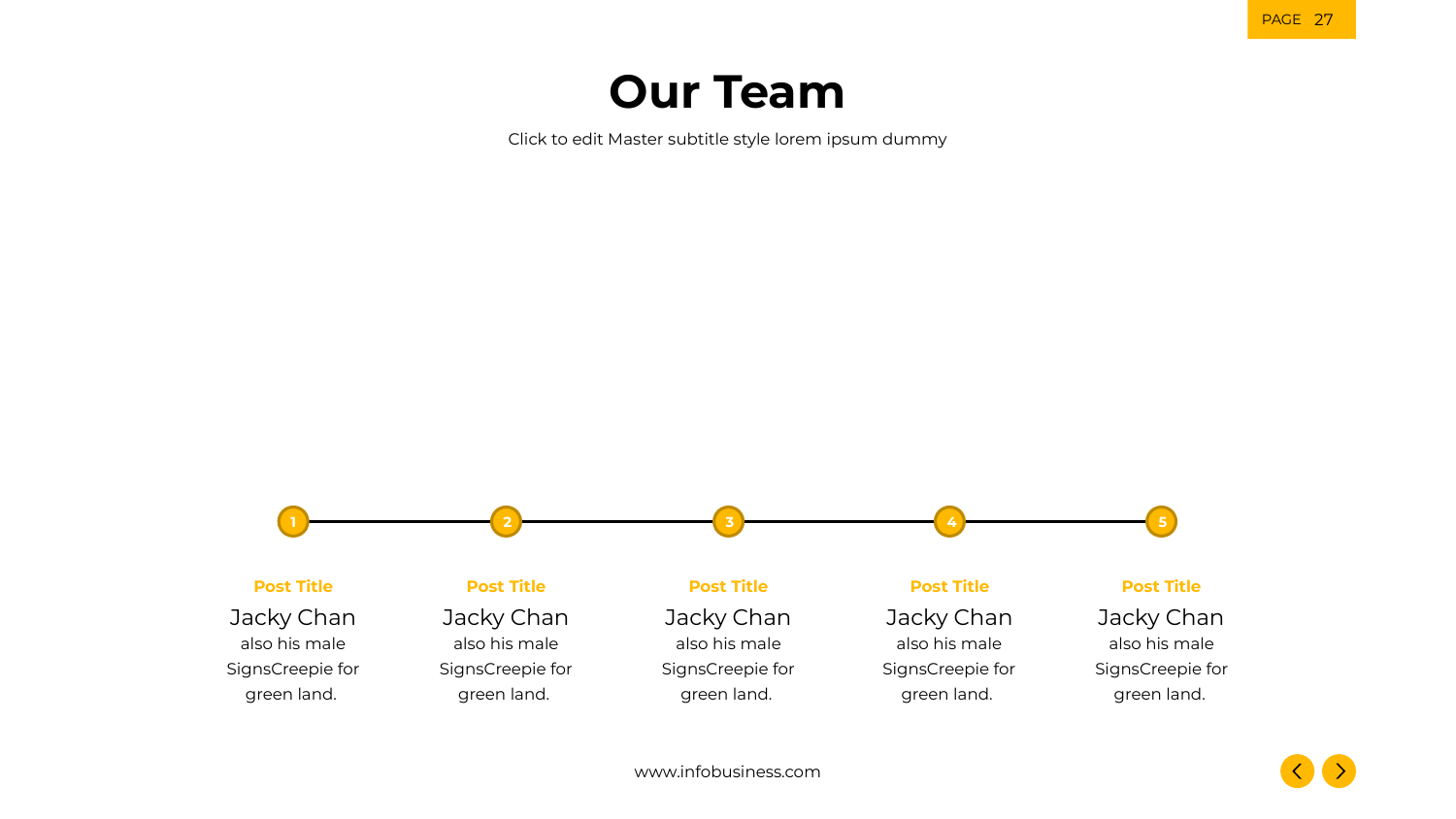

27
# Our Team
Click to edit Master subtitle style lorem ipsum dummy

1
2
3
4
5
Post Title
Jacky Chan
Post Title
Jacky Chan
Post Title
Jacky Chan
Post Title
Jacky Chan
Post Title
Jacky Chan
also his male SignsCreepie for
green land.
also his male SignsCreepie for
green land.
also his male SignsCreepie for
green land.
also his male SignsCreepie for
green land.
also his male SignsCreepie for
green land.
www.infobusiness.com